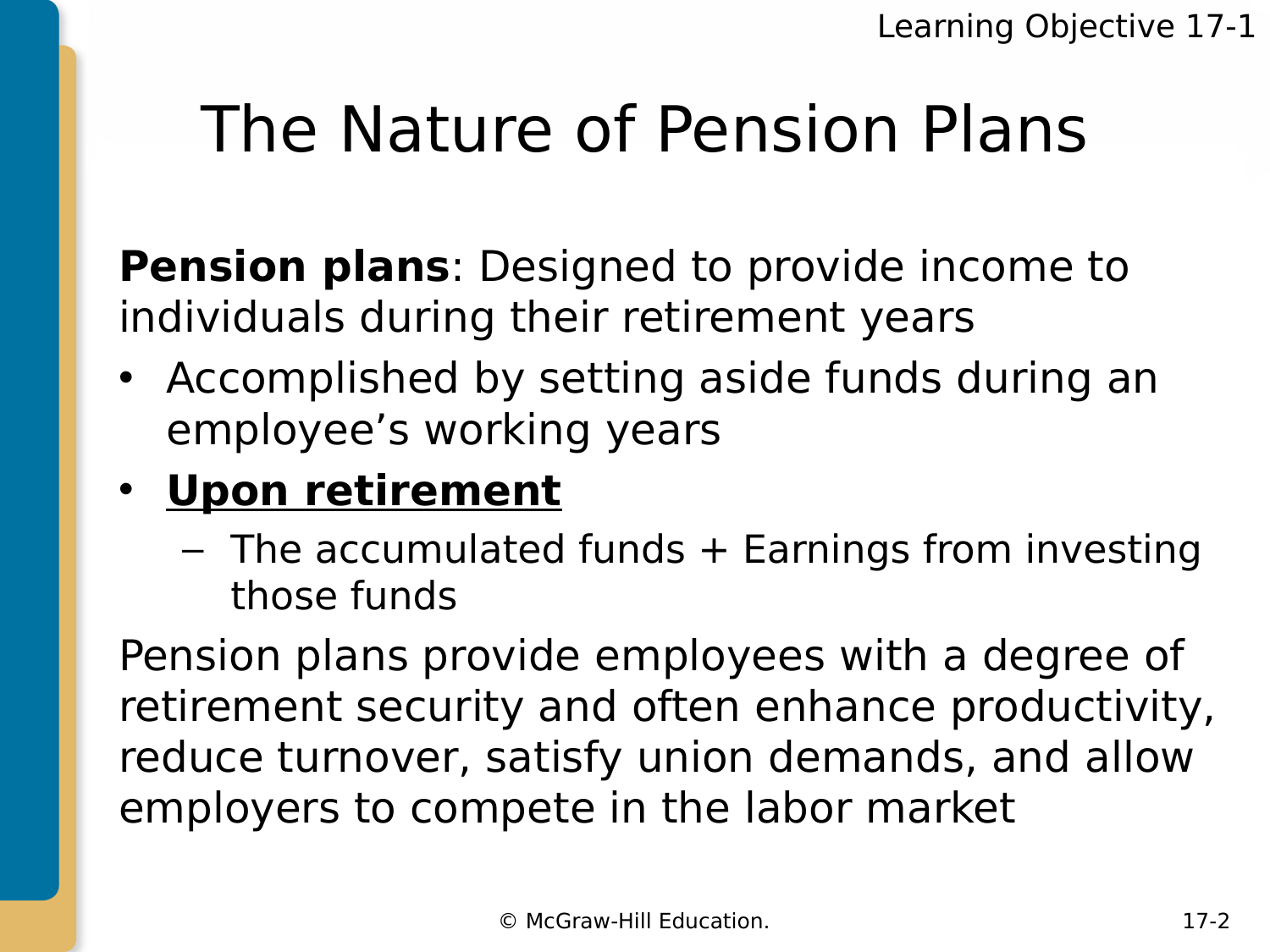

Learning Objective 17-1
# The Nature of Pension Plans
Pension plans: Designed to provide income to individuals during their retirement years
Accomplished by setting aside funds during an employee’s working years
Upon retirement
The accumulated funds + Earnings from investing those funds
Pension plans provide employees with a degree of retirement security and often enhance productivity, reduce turnover, satisfy union demands, and allow employers to compete in the labor market